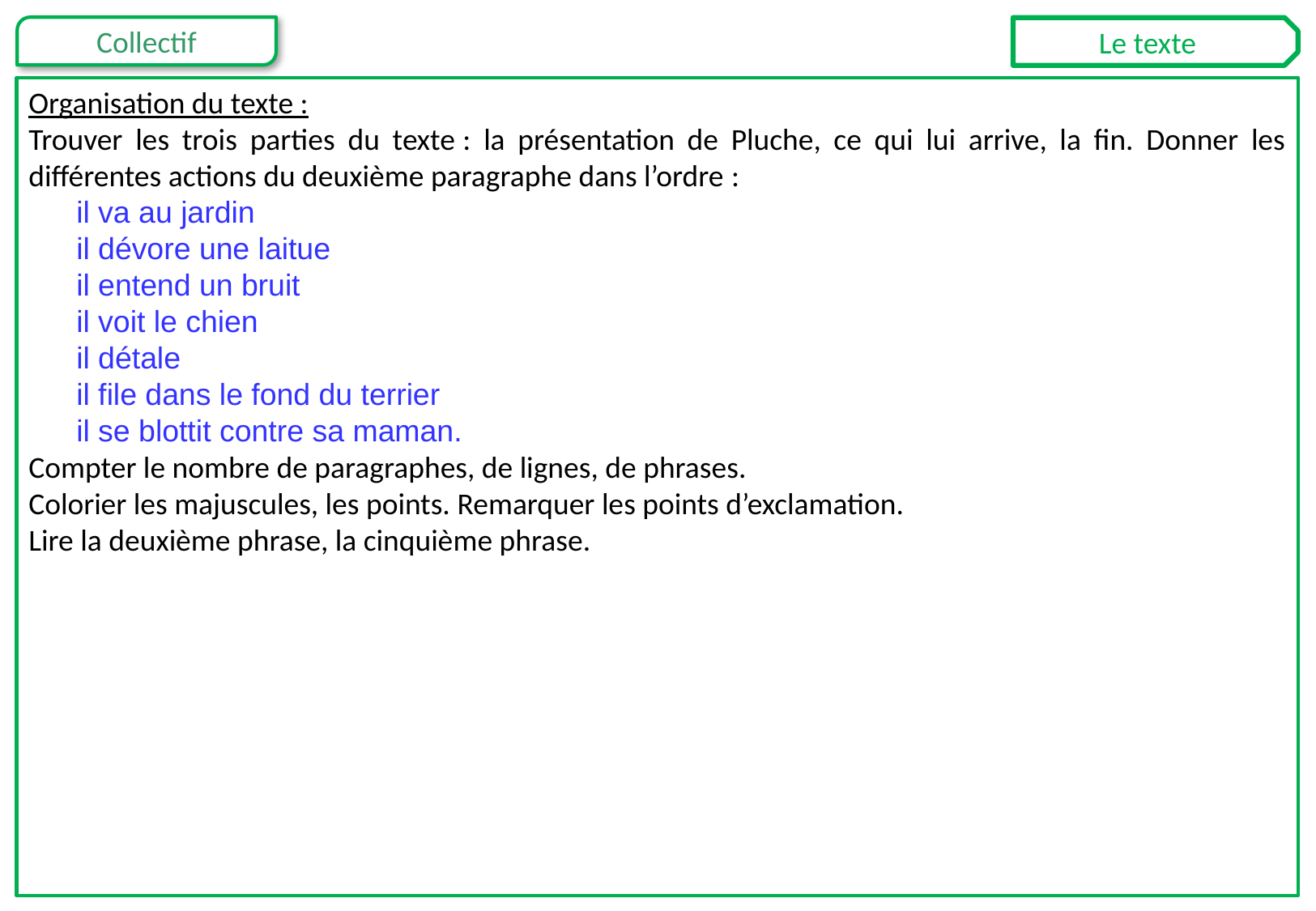

Le texte
Organisation du texte :
Trouver les trois parties du texte : la présentation de Pluche, ce qui lui arrive, la fin. Donner les différentes actions du deuxième paragraphe dans l’ordre :
il va au jardin
il dévore une laitue
il entend un bruit
il voit le chien
il détale
il file dans le fond du terrier
il se blottit contre sa maman.
Compter le nombre de paragraphes, de lignes, de phrases.
Colorier les majuscules, les points. Remarquer les points d’exclamation.
Lire la deuxième phrase, la cinquième phrase.